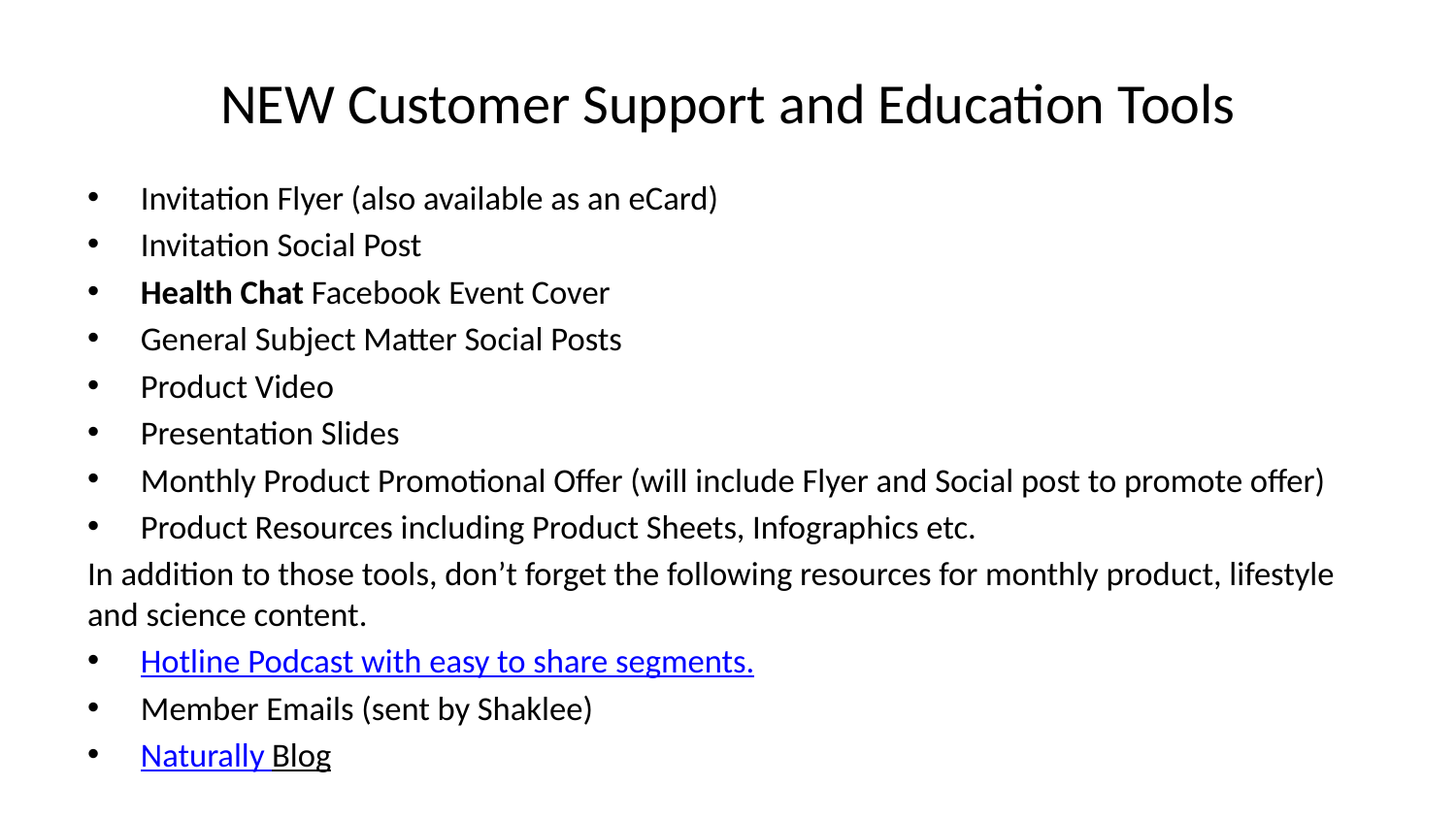

# NEW Customer Support and Education Tools
Invitation Flyer (also available as an eCard)
Invitation Social Post
Health Chat Facebook Event Cover
General Subject Matter Social Posts
Product Video
Presentation Slides
Monthly Product Promotional Offer (will include Flyer and Social post to promote offer)
Product Resources including Product Sheets, Infographics etc.
In addition to those tools, don’t forget the following resources for monthly product, lifestyle and science content.
Hotline Podcast with easy to share segments.
Member Emails (sent by Shaklee)
Naturally Blog